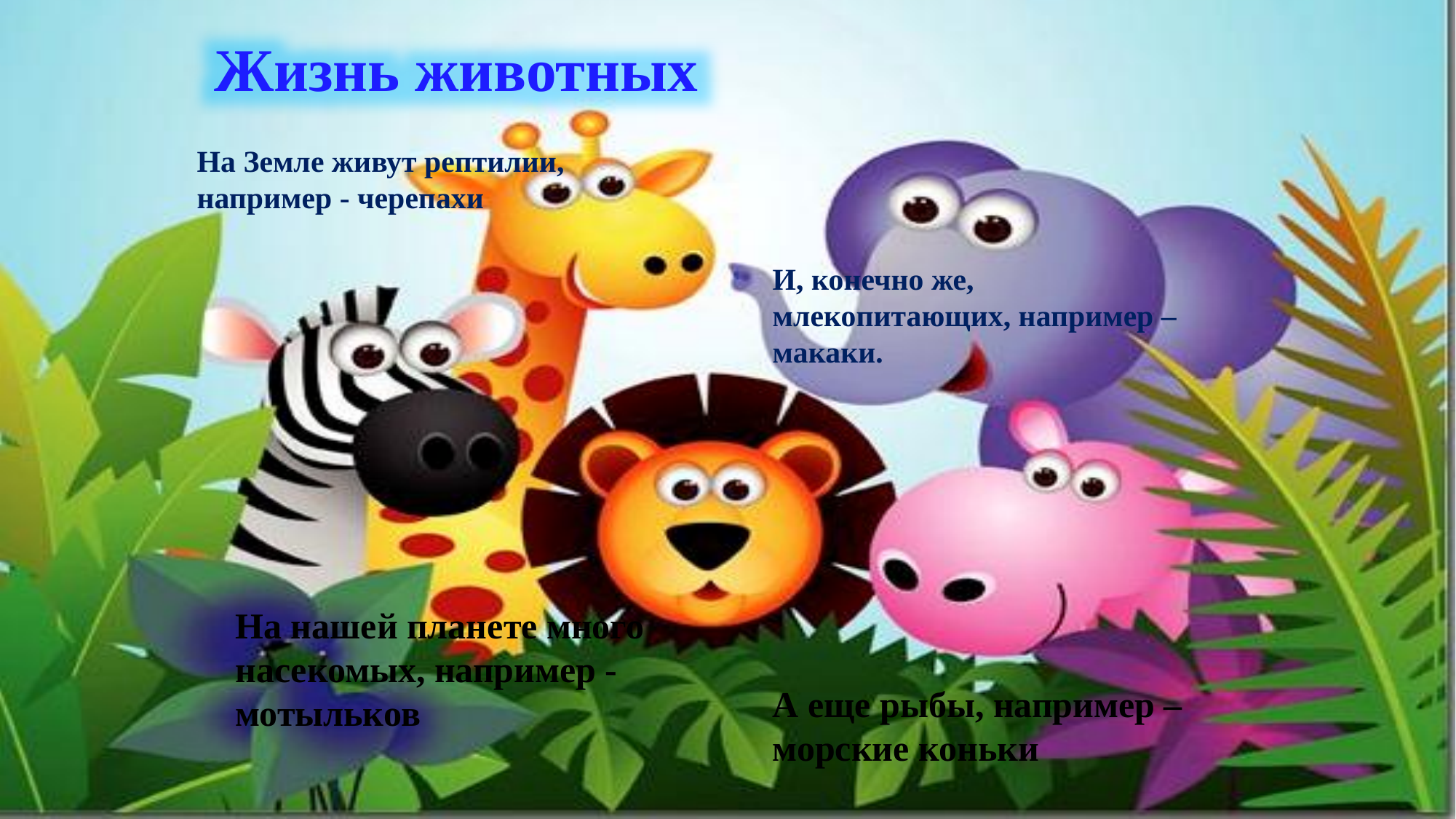

Жизнь животных
На Земле живут рептилии, например - черепахи

И, конечно же, млекопитающих, например – макаки.

А еще рыбы, например – морские коньки

На нашей планете много насекомых, например - мотыльков